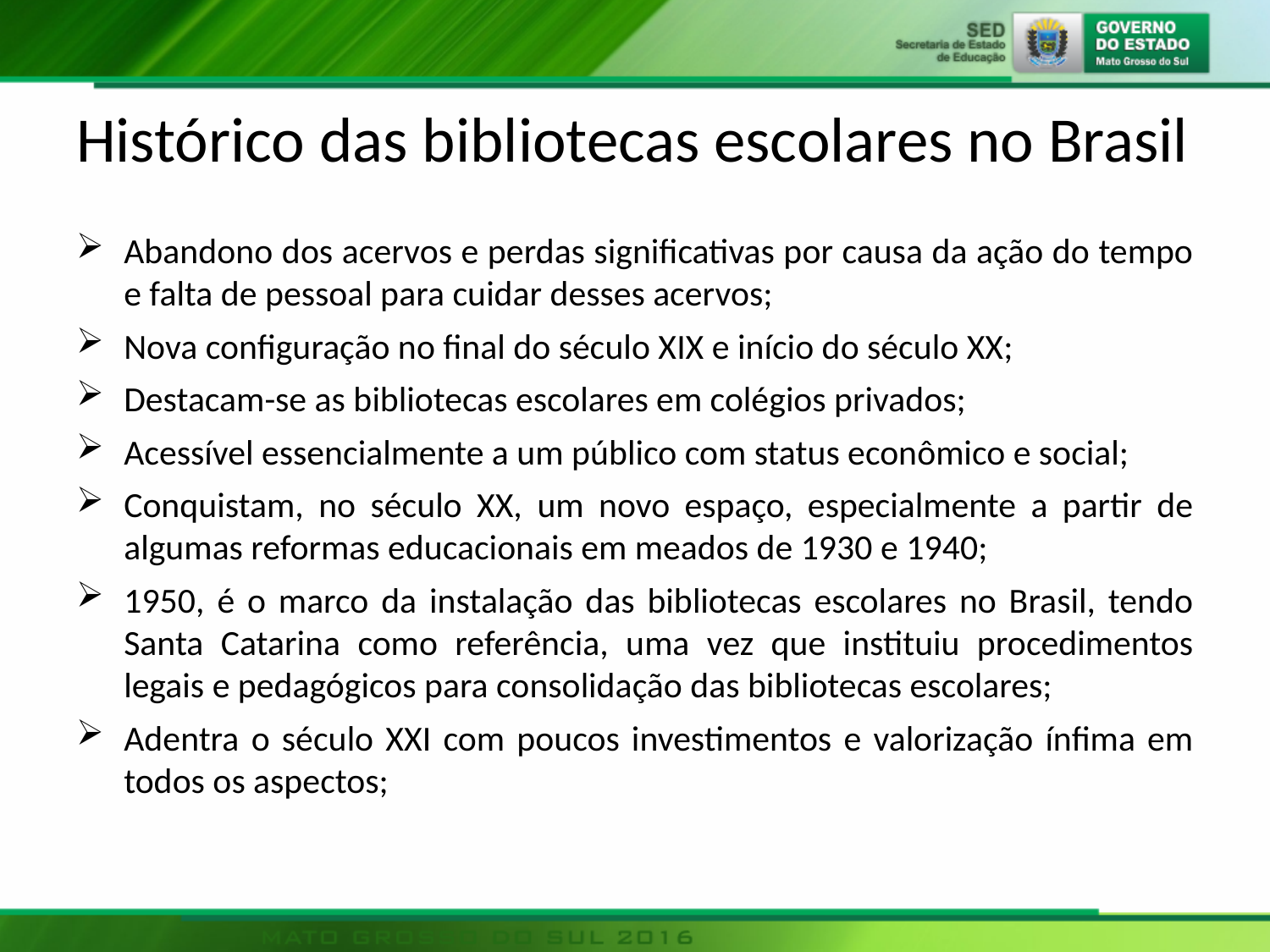

# Histórico das bibliotecas escolares no Brasil
Abandono dos acervos e perdas significativas por causa da ação do tempo e falta de pessoal para cuidar desses acervos;
Nova configuração no final do século XIX e início do século XX;
Destacam-se as bibliotecas escolares em colégios privados;
Acessível essencialmente a um público com status econômico e social;
Conquistam, no século XX, um novo espaço, especialmente a partir de algumas reformas educacionais em meados de 1930 e 1940;
1950, é o marco da instalação das bibliotecas escolares no Brasil, tendo Santa Catarina como referência, uma vez que instituiu procedimentos legais e pedagógicos para consolidação das bibliotecas escolares;
Adentra o século XXI com poucos investimentos e valorização ínfima em todos os aspectos;